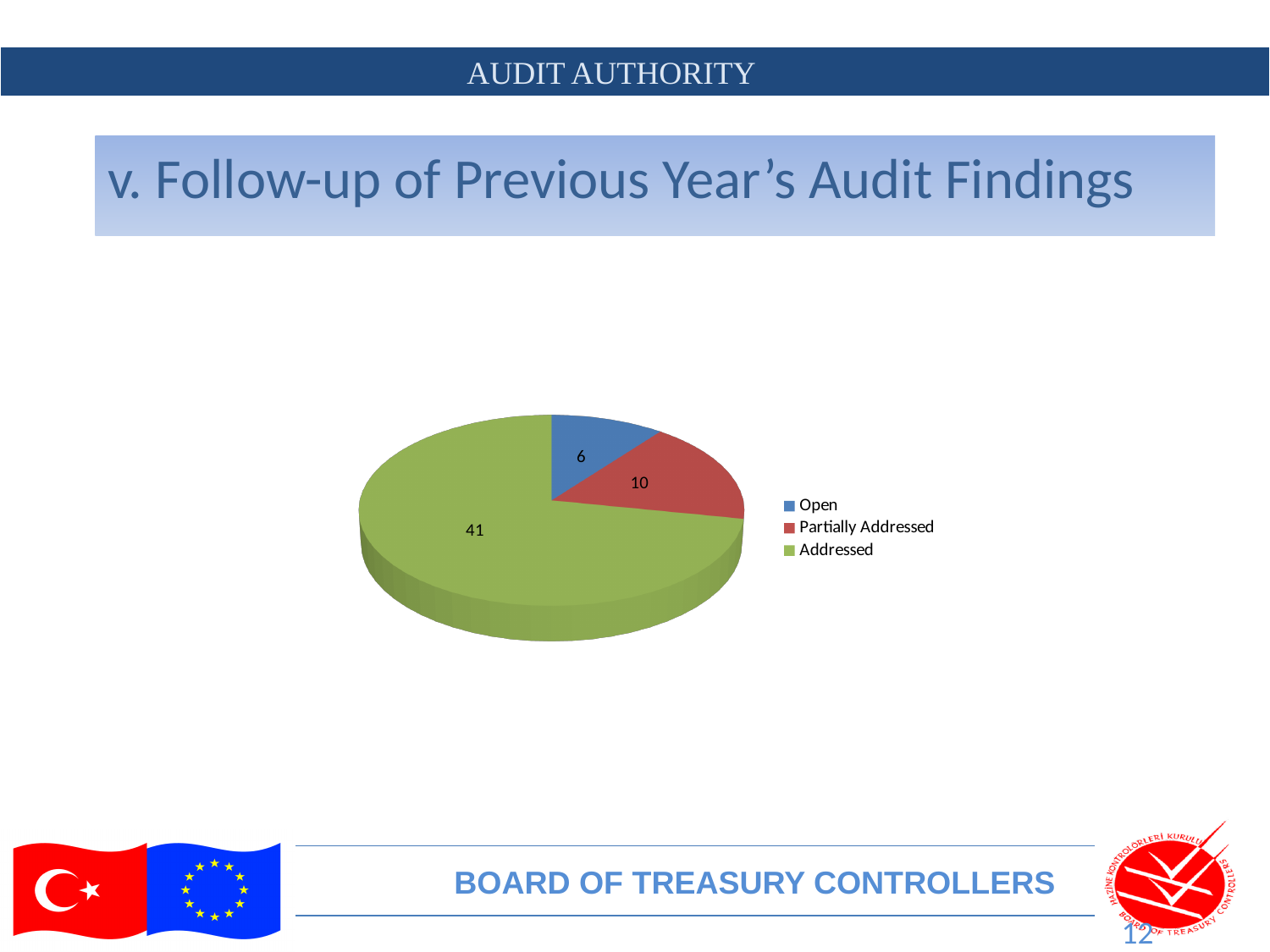

# v. Follow-up of Previous Year’s Audit Findings

[unsupported chart]

12